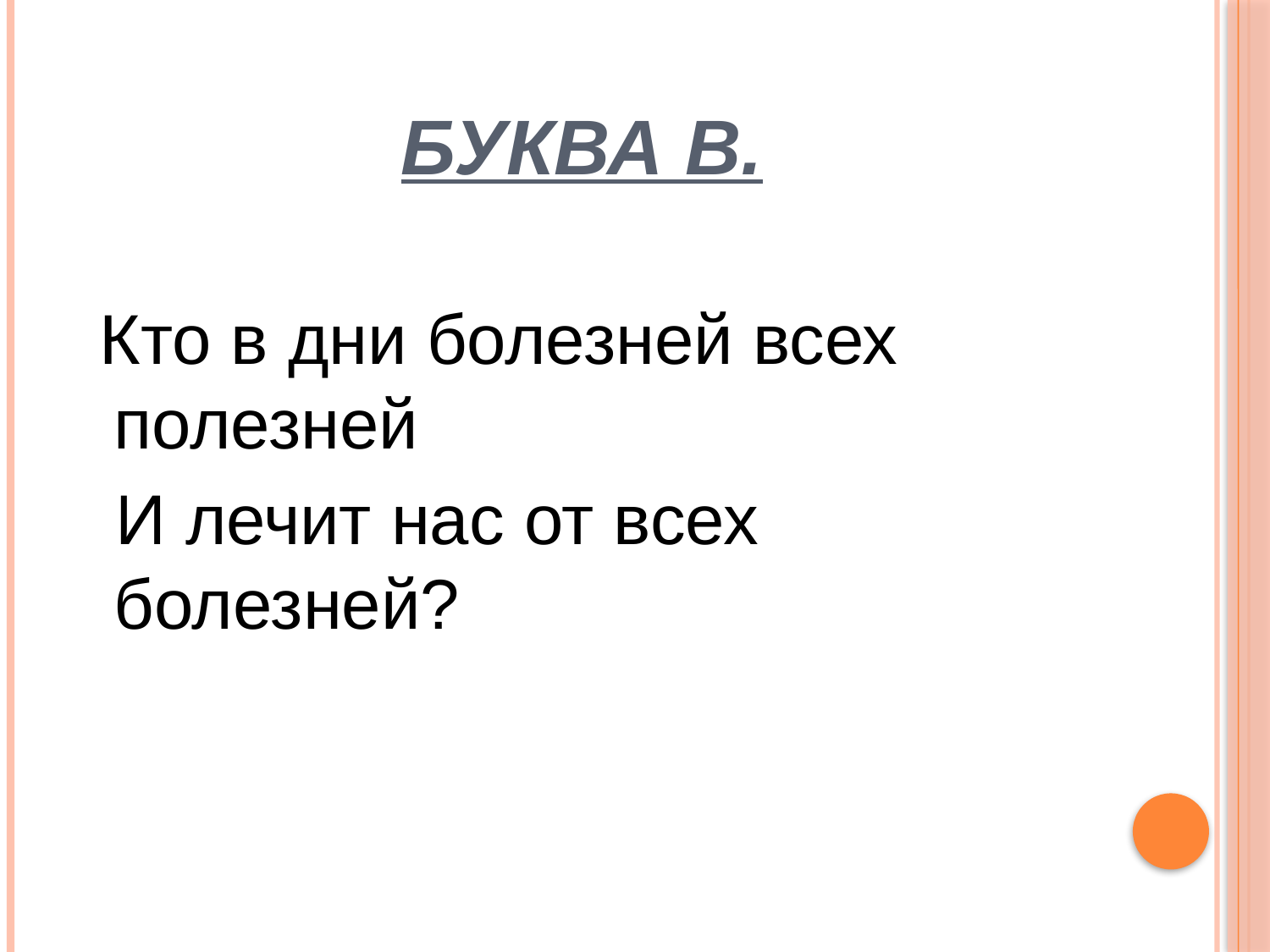

# Буква В.
  Кто в дни болезней всех полезней
  И лечит нас от всех болезней?